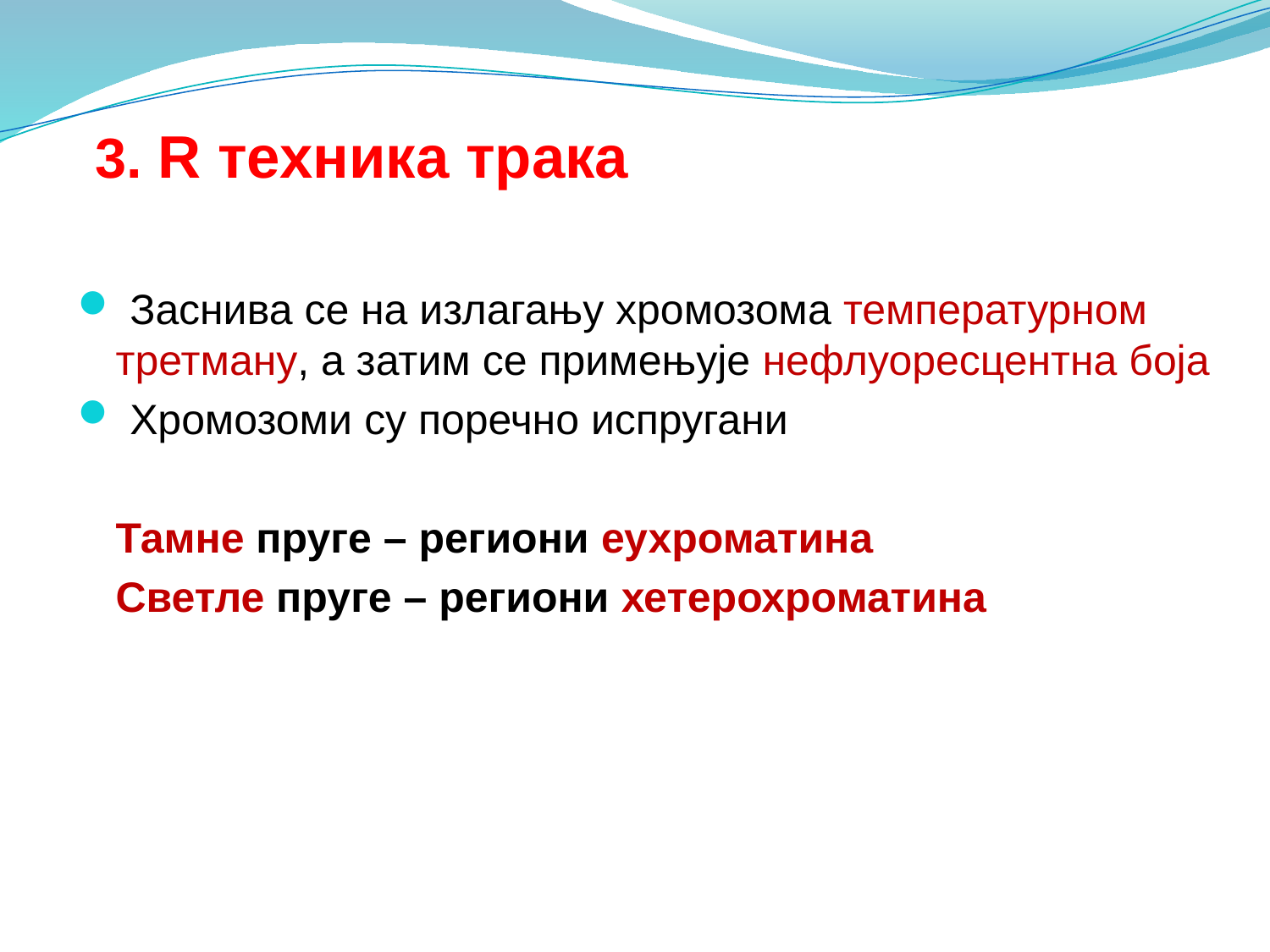

3. R техника трака
 Заснива се на излагању хромозома температурном третману, а затим се примењује нефлуоресцентна боја
 Хромозоми су поречно испругани

	Тамне пруге – региони еухроматина
	Светле пруге – региони хетерохроматина